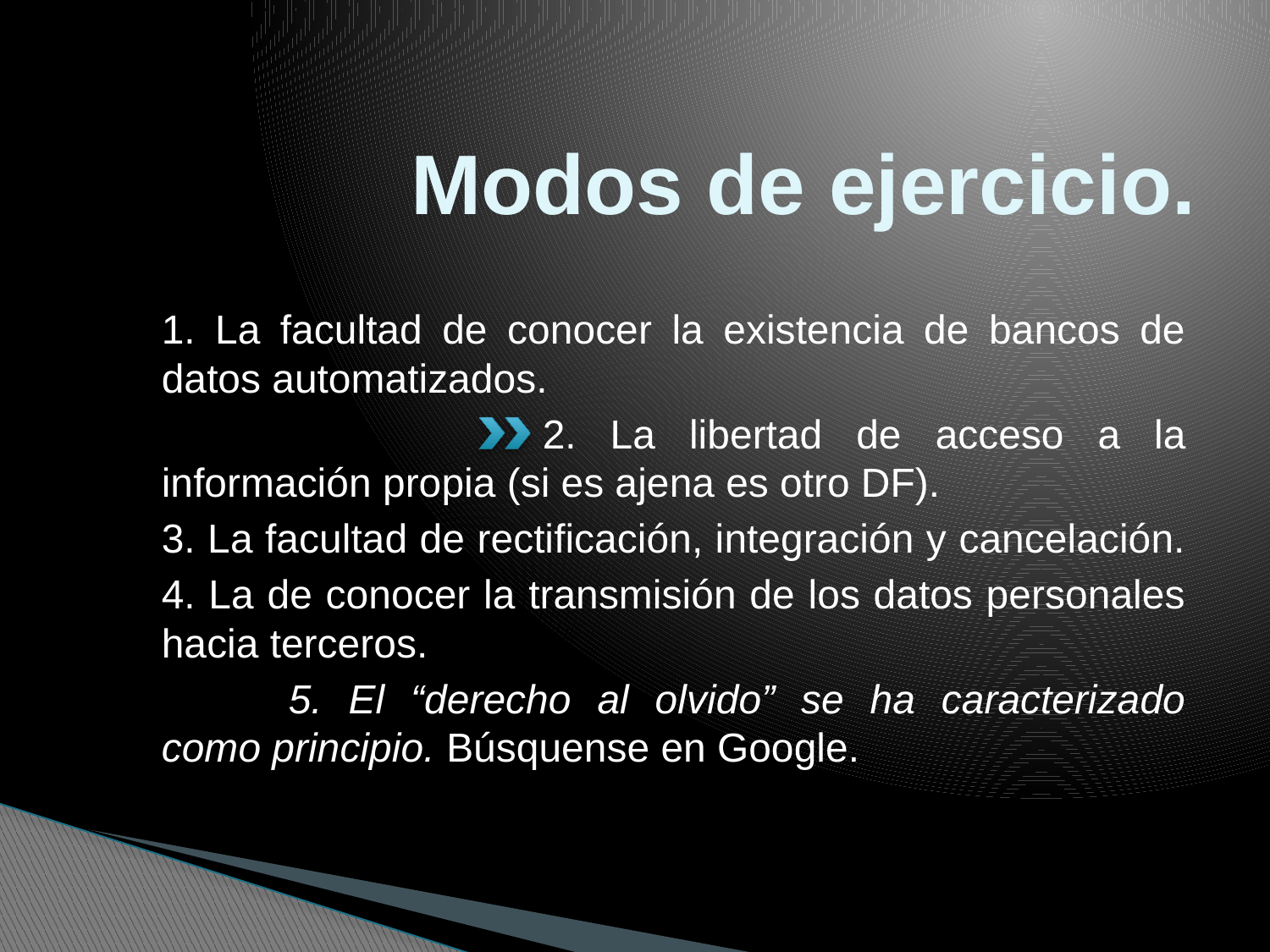

# Modos de ejercicio.
1. La facultad de conocer la existencia de bancos de datos automatizados.
			2. La libertad de acceso a la información propia (si es ajena es otro DF).
3. La facultad de rectificación, integración y cancelación.
4. La de conocer la transmisión de los datos personales hacia terceros.
	5. El “derecho al olvido” se ha caracterizado como principio. Búsquense en Google.